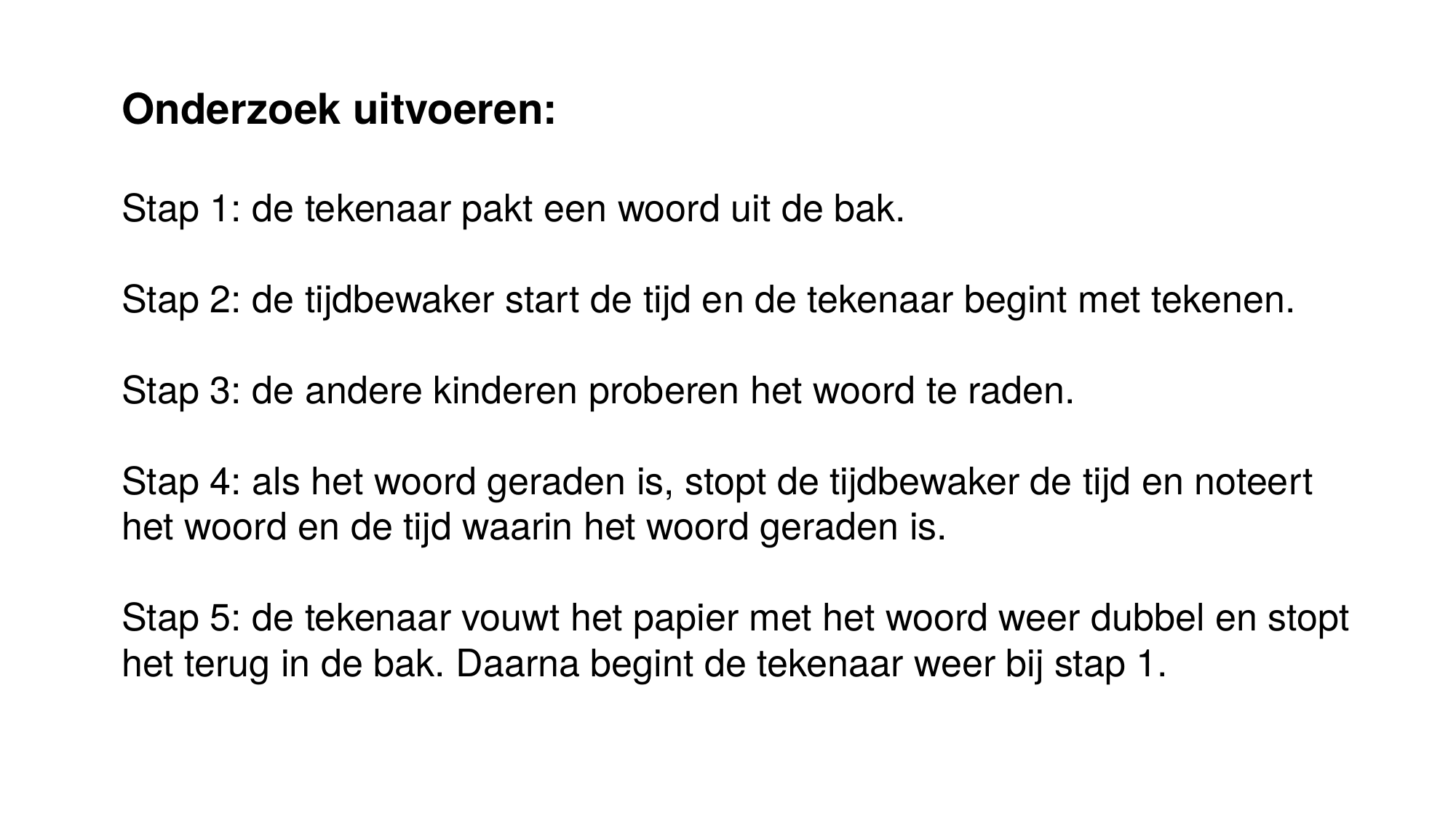

Onderzoek uitvoeren:

Stap 1: de tekenaar pakt een woord uit de bak.

Stap 2: de tijdbewaker start de tijd en de tekenaar begint met tekenen.

Stap 3: de andere kinderen proberen het woord te raden.

Stap 4: als het woord geraden is, stopt de tijdbewaker de tijd en noteert het woord en de tijd waarin het woord geraden is.

Stap 5: de tekenaar vouwt het papier met het woord weer dubbel en stopt het terug in de bak. Daarna begint de tekenaar weer bij stap 1.